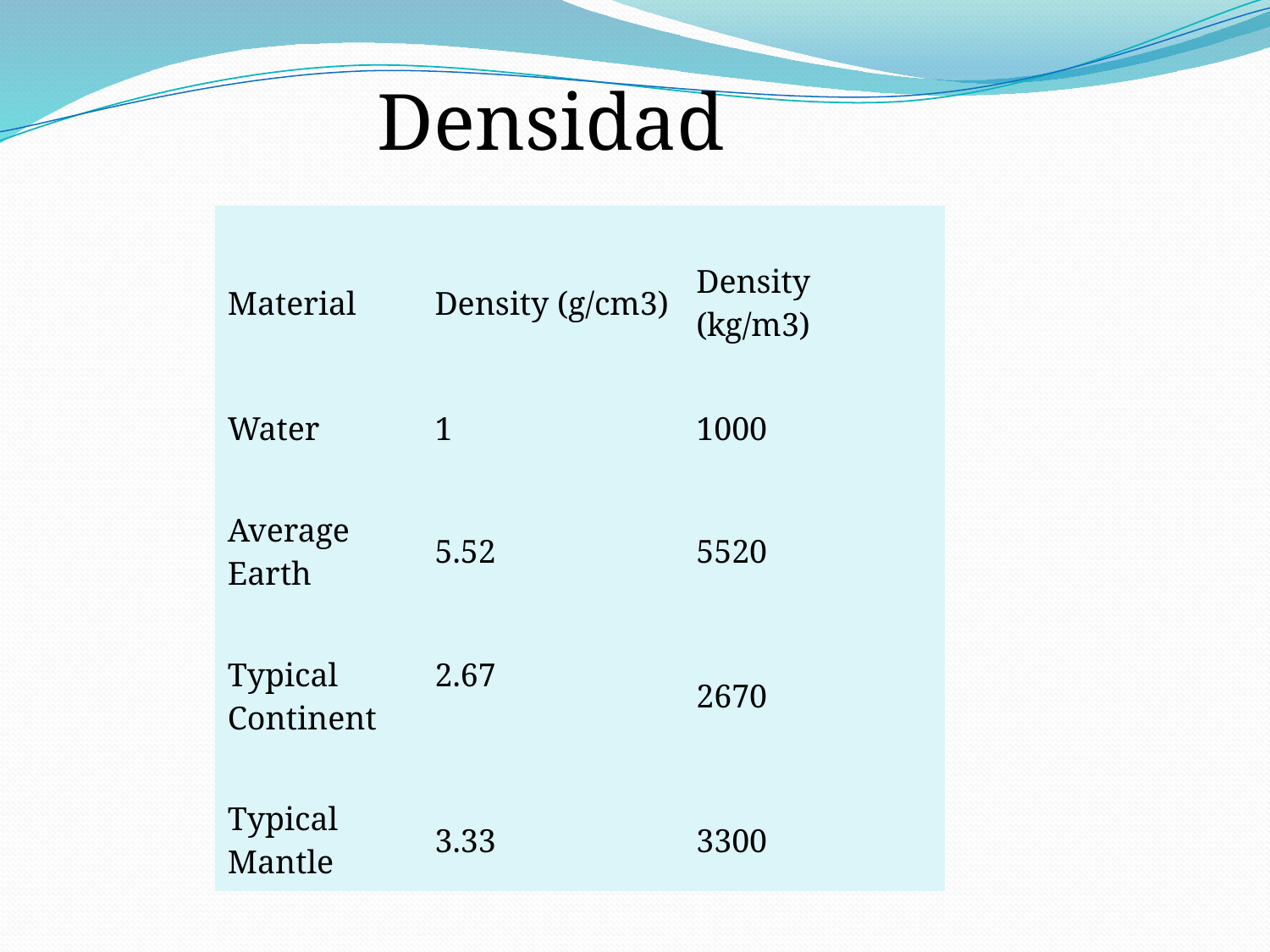

Densidad
| Material | Density (g/cm3) | Density (kg/m3) |
| --- | --- | --- |
| Water | 1 | 1000 |
| Average Earth | 5.52 | 5520 |
| Typical Continent | 2.67 | 2670 |
| Typical Mantle | 3.33 | 3300 |